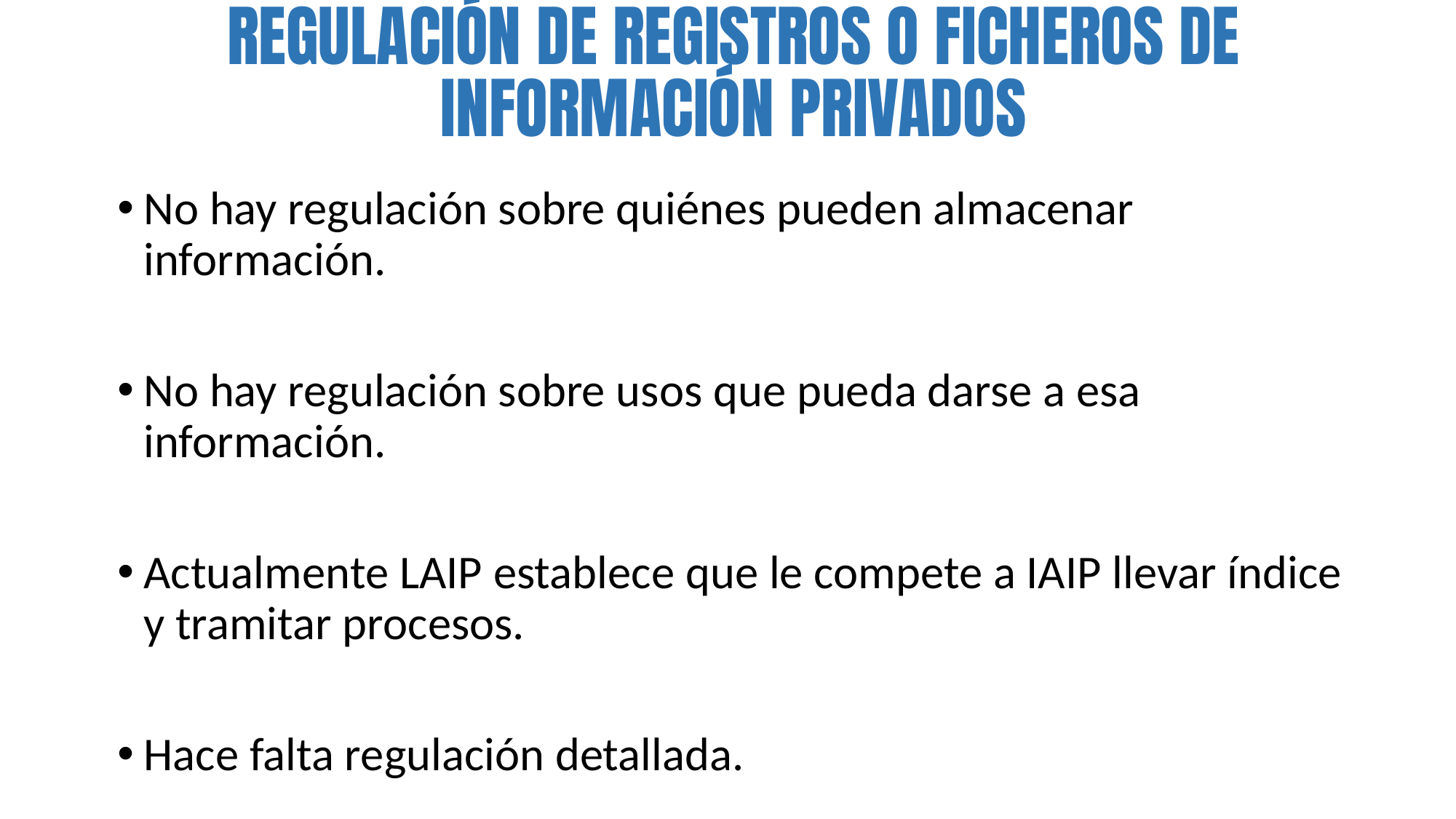

# REGULACIÓN DE REGISTROS O FICHEROS DE INFORMACIÓN PRIVADOS
No hay regulación sobre quiénes pueden almacenar información.

No hay regulación sobre usos que pueda darse a esa información.

Actualmente LAIP establece que le compete a IAIP llevar índice y tramitar procesos.

Hace falta regulación detallada.